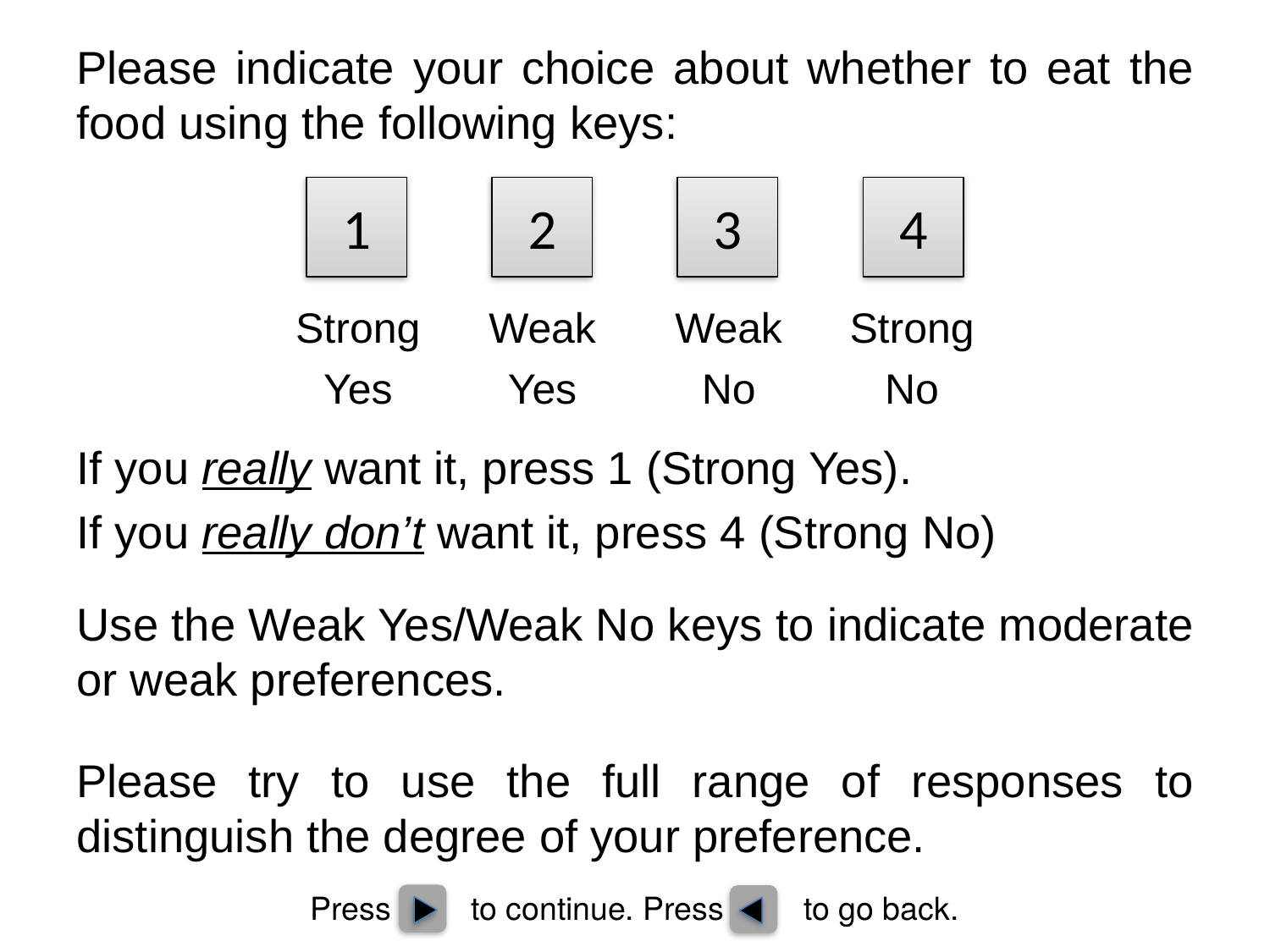

Please indicate your choice about whether to eat the food using the following keys:

If you really want it, press 1 (Strong Yes).
If you really don’t want it, press 4 (Strong No)

Use the Weak Yes/Weak No keys to indicate moderate or weak preferences.

Please try to use the full range of responses to distinguish the degree of your preference.
1
2
3
4
Strong
Yes
Weak
Yes
Weak
No
Strong
No